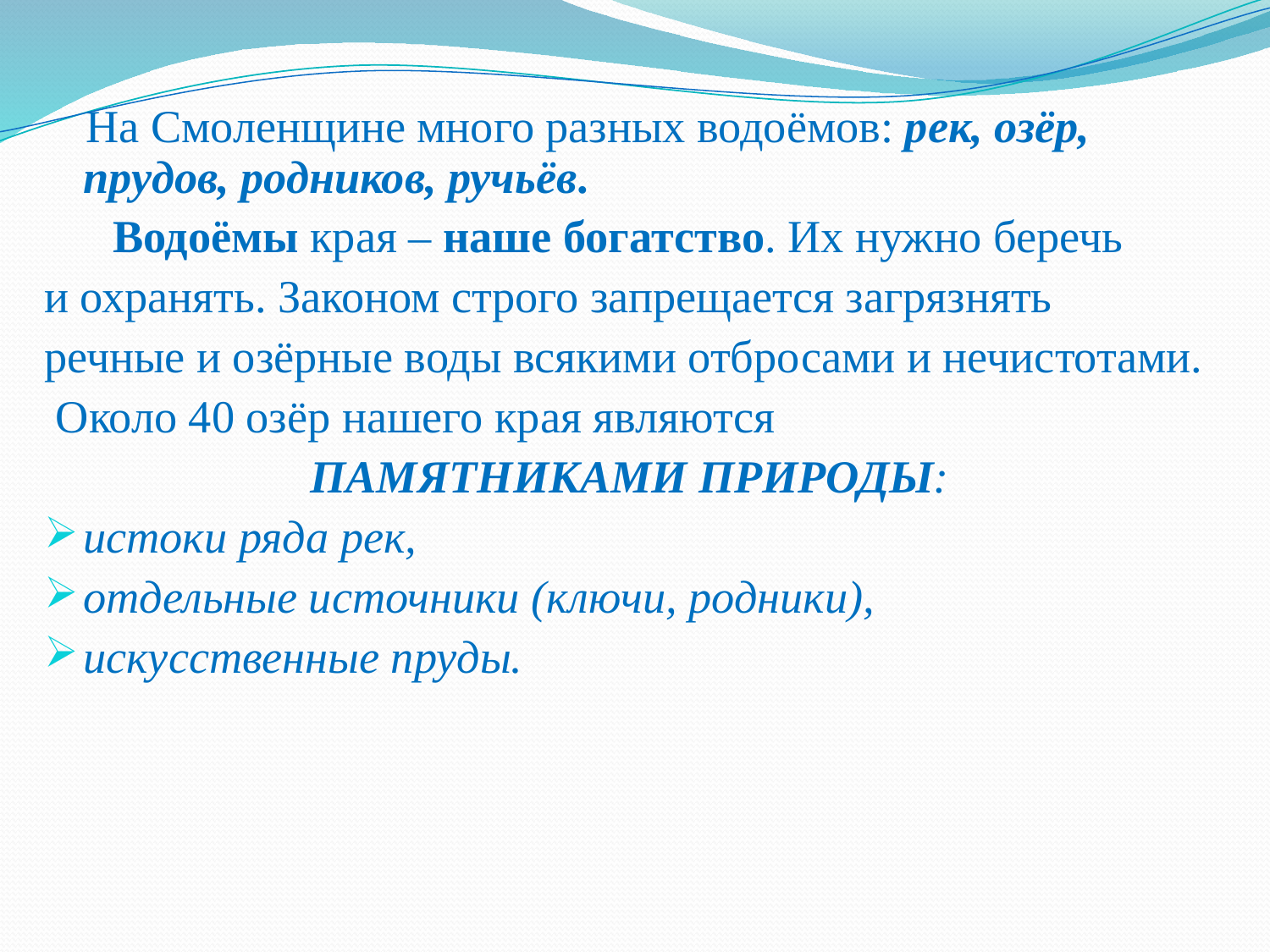

На Смоленщине много разных водоёмов: рек, озёр, прудов, родников, ручьёв.
      Водоёмы края – наше богатство. Их нужно беречь
и охранять. Законом строго запрещается загрязнять
речные и озёрные воды всякими отбросами и нечистотами.
 Около 40 озёр нашего края являются
ПАМЯТНИКАМИ ПРИРОДЫ:
истоки ряда рек,
отдельные источники (ключи, родники),
искусственные пруды.